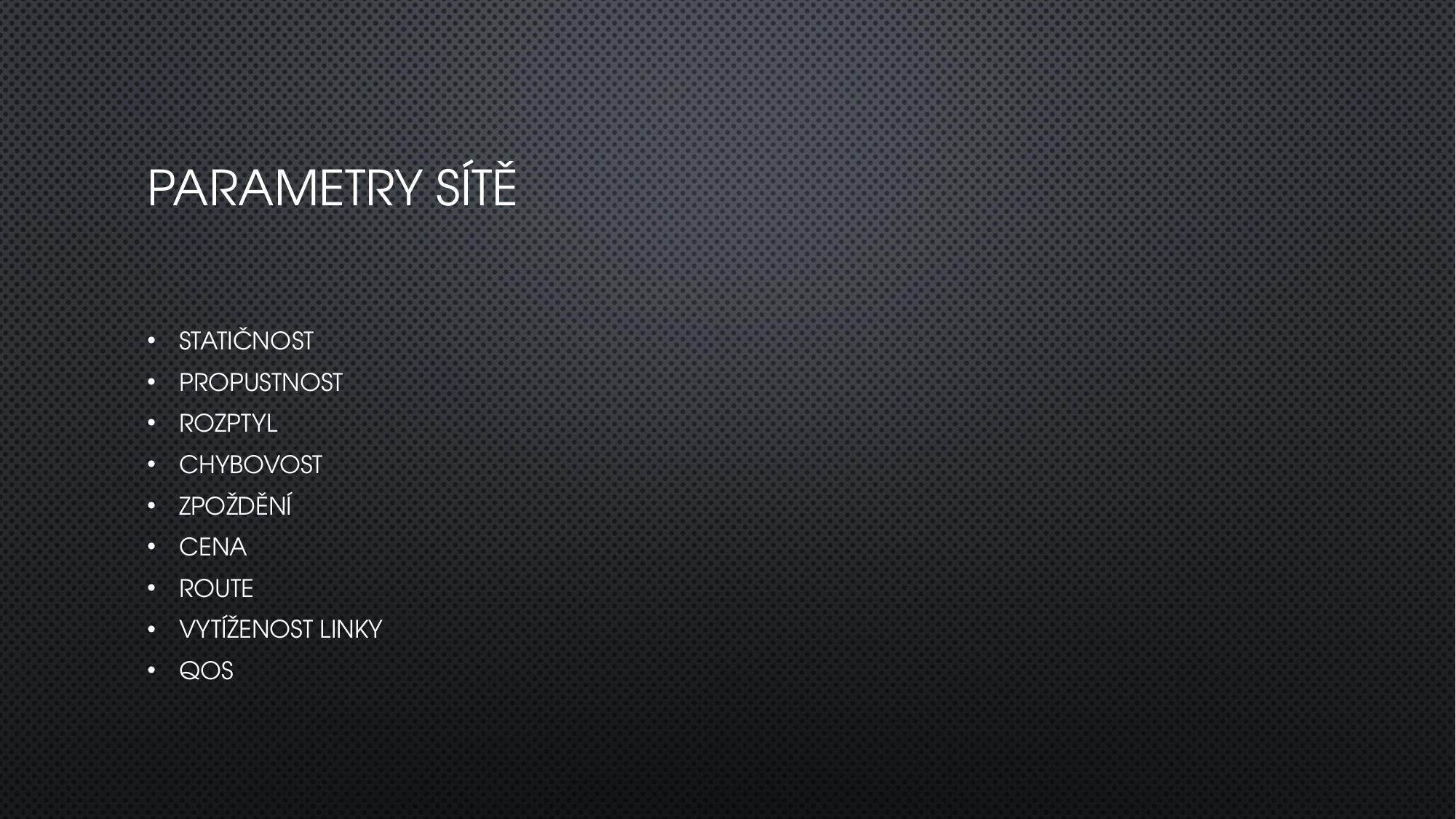

# Parametry sítě
Statičnost
Propustnost
Rozptyl
Chybovost
Zpoždění
Cena
Route
Vytíženost linky
QoS